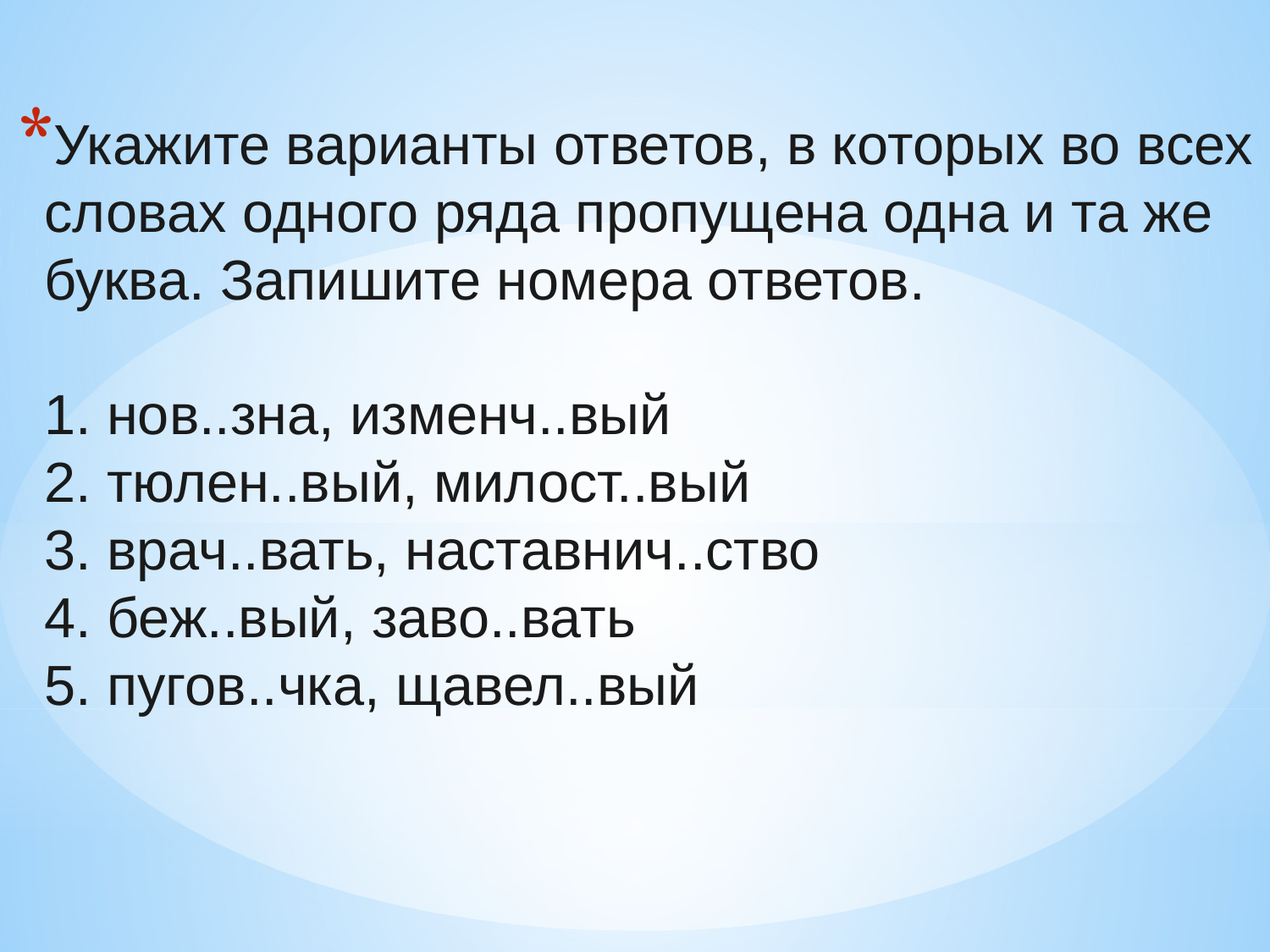

Укажите варианты ответов, в которых во всех словах одного ряда пропущена одна и та же буква. Запишите номера ответов. 
1. нов..зна, изменч..вый 
2. тюлен..вый, милост..вый 
3. врач..вать, наставнич..ство 
4. беж..вый, заво..вать 
5. пугов..чка, щавел..вый
#